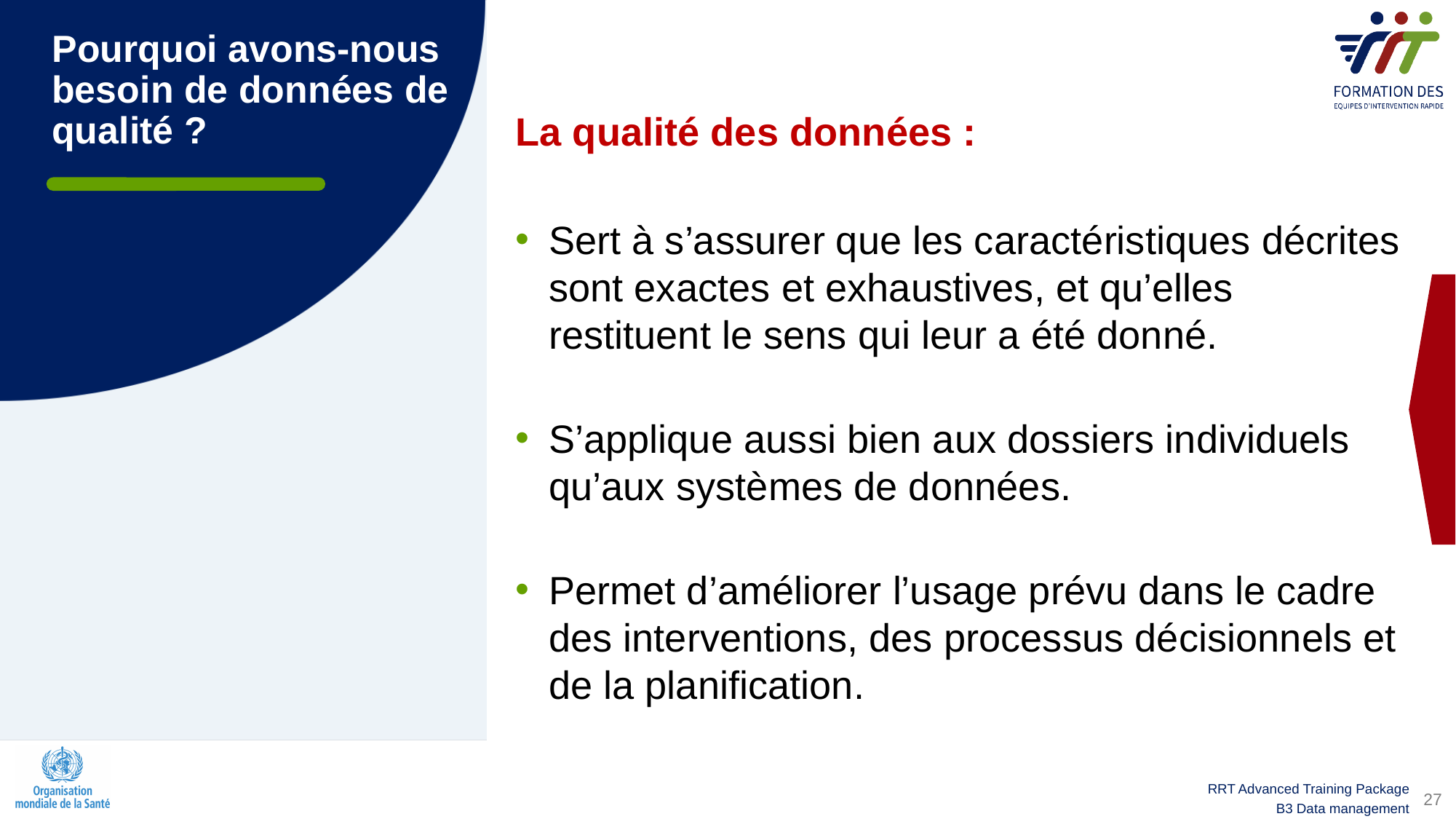

Pourquoi avons-nous besoin de données de qualité ?
La qualité des données :

Sert à s’assurer que les caractéristiques décrites sont exactes et exhaustives, et qu’elles restituent le sens qui leur a été donné.

S’applique aussi bien aux dossiers individuels qu’aux systèmes de données.

Permet d’améliorer l’usage prévu dans le cadre des interventions, des processus décisionnels et de la planification.